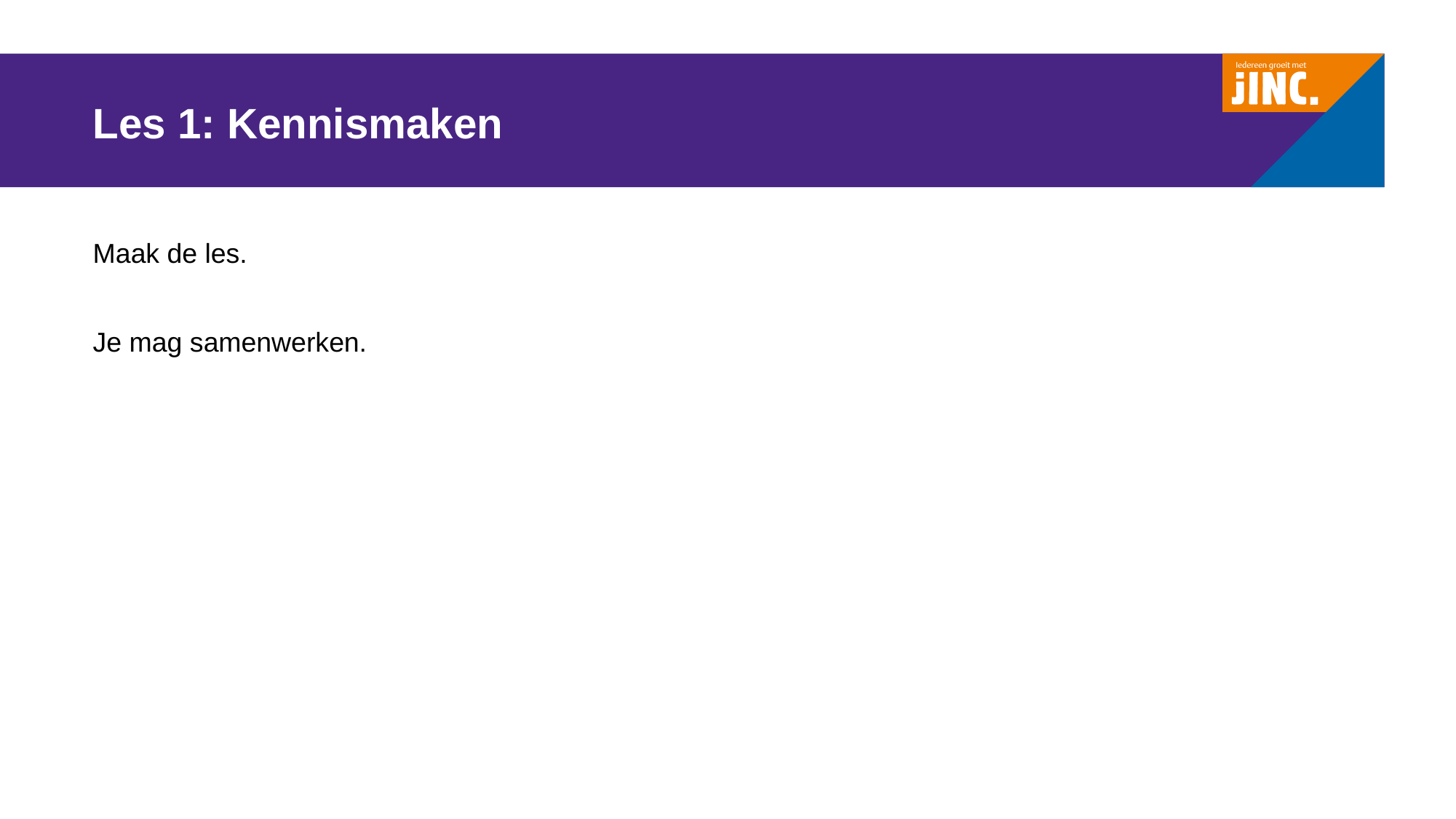

# Les 1: Kennismaken
Maak de les.

Je mag samenwerken.